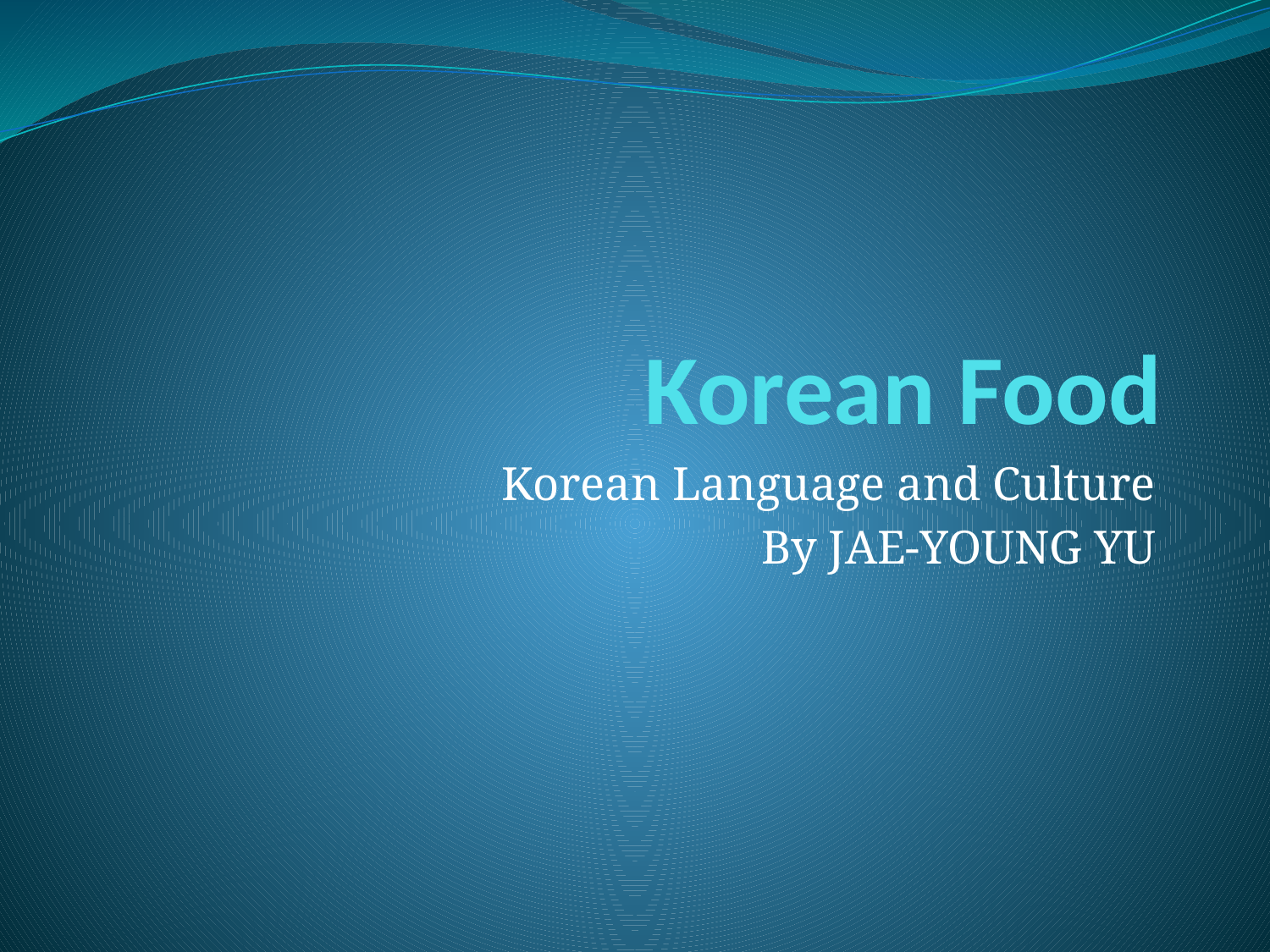

# Korean Food
Korean Language and Culture
By JAE-YOUNG YU